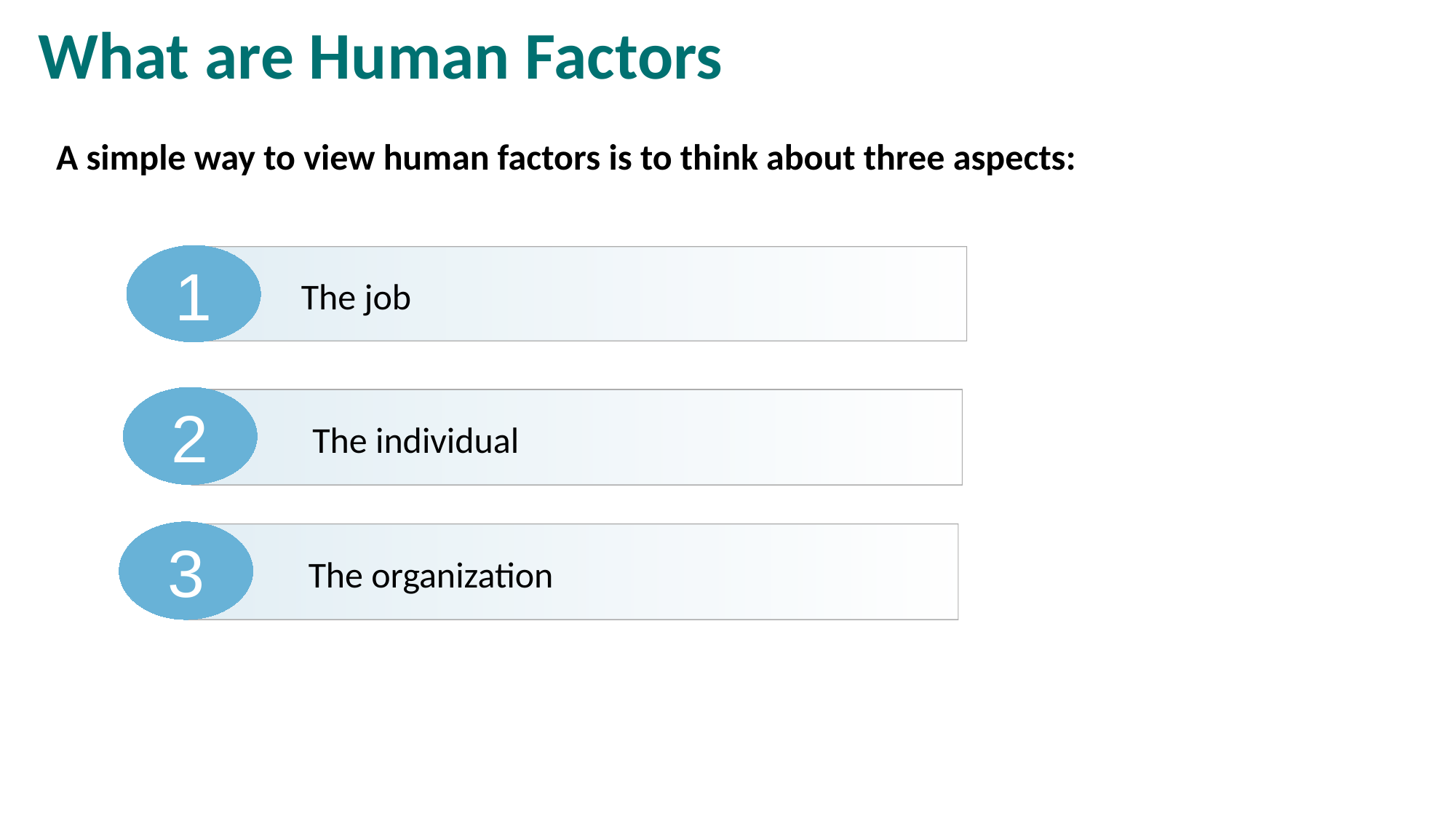

# What are Human Factors
A simple way to view human factors is to think about three aspects:

1

The job
2

The individual

3

The organization